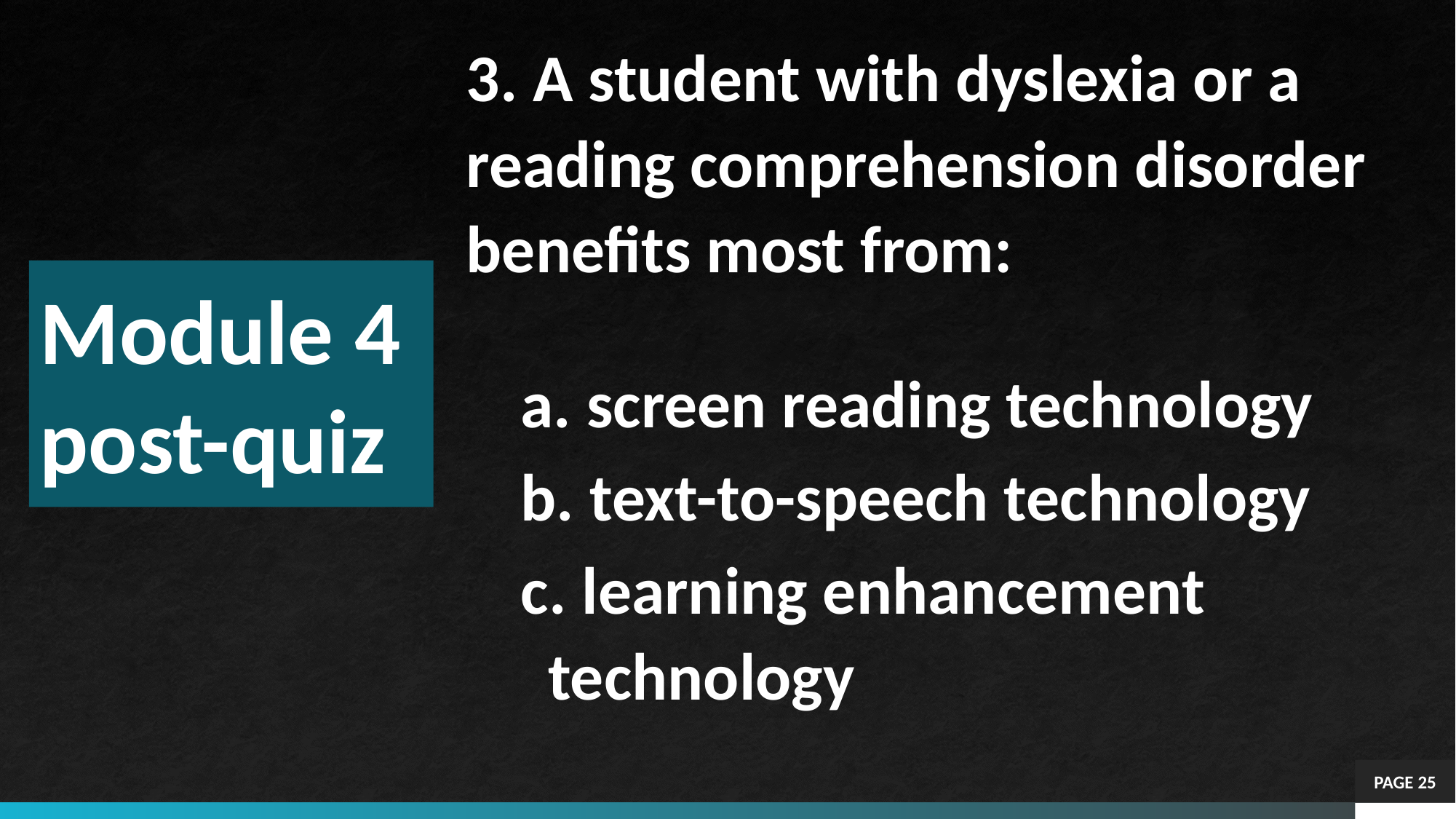

3. A student with dyslexia or a reading comprehension disorder benefits most from:

 screen reading technology
 text-to-speech technology
 learning enhancement technology
# Module 4 post-quiz
PAGE 25